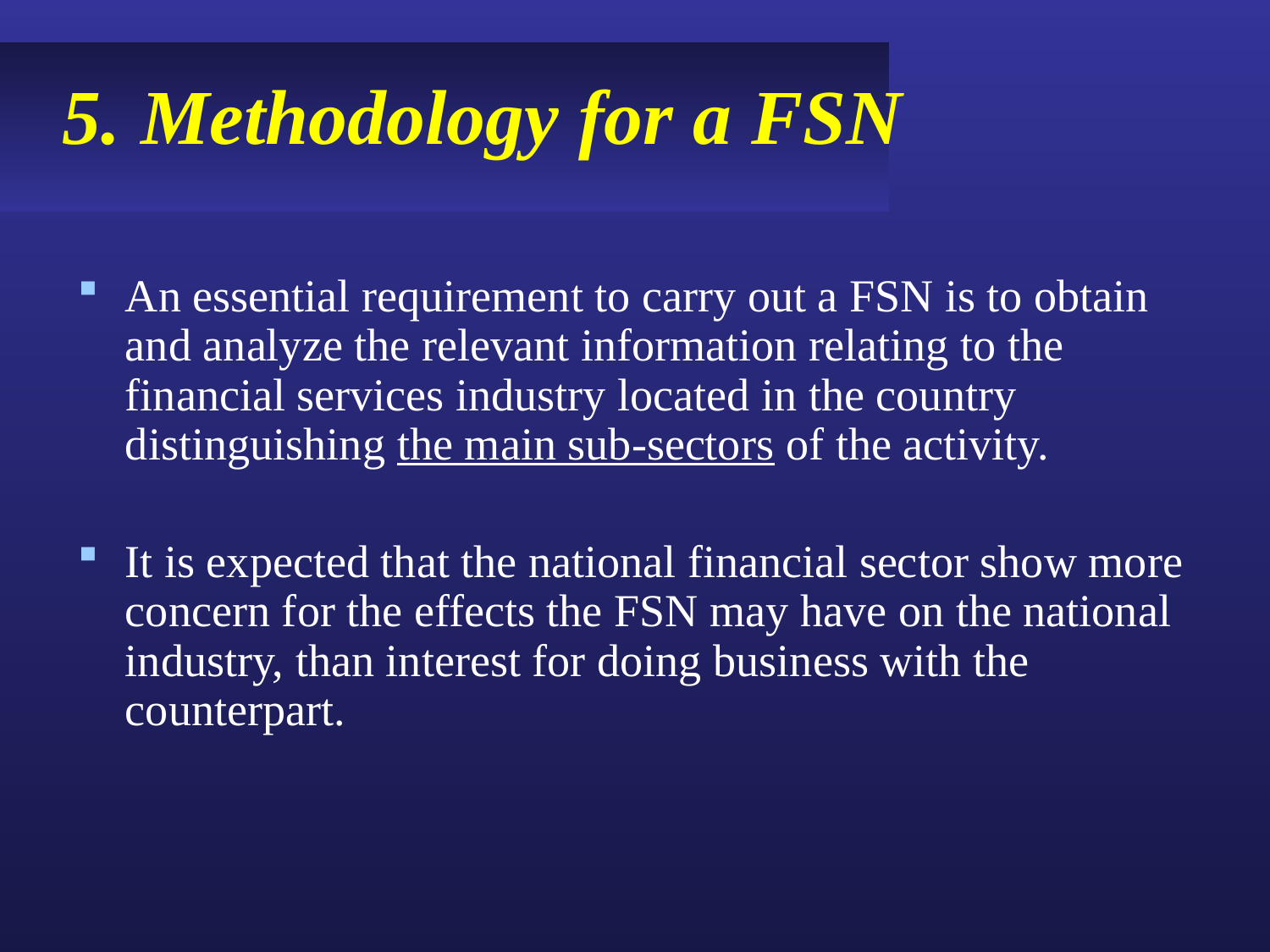

# 5. Methodology for a FSN

An essential requirement to carry out a FSN is to obtain and analyze the relevant information relating to the financial services industry located in the country distinguishing the main sub-sectors of the activity.

It is expected that the national financial sector show more concern for the effects the FSN may have on the national industry, than interest for doing business with the counterpart.